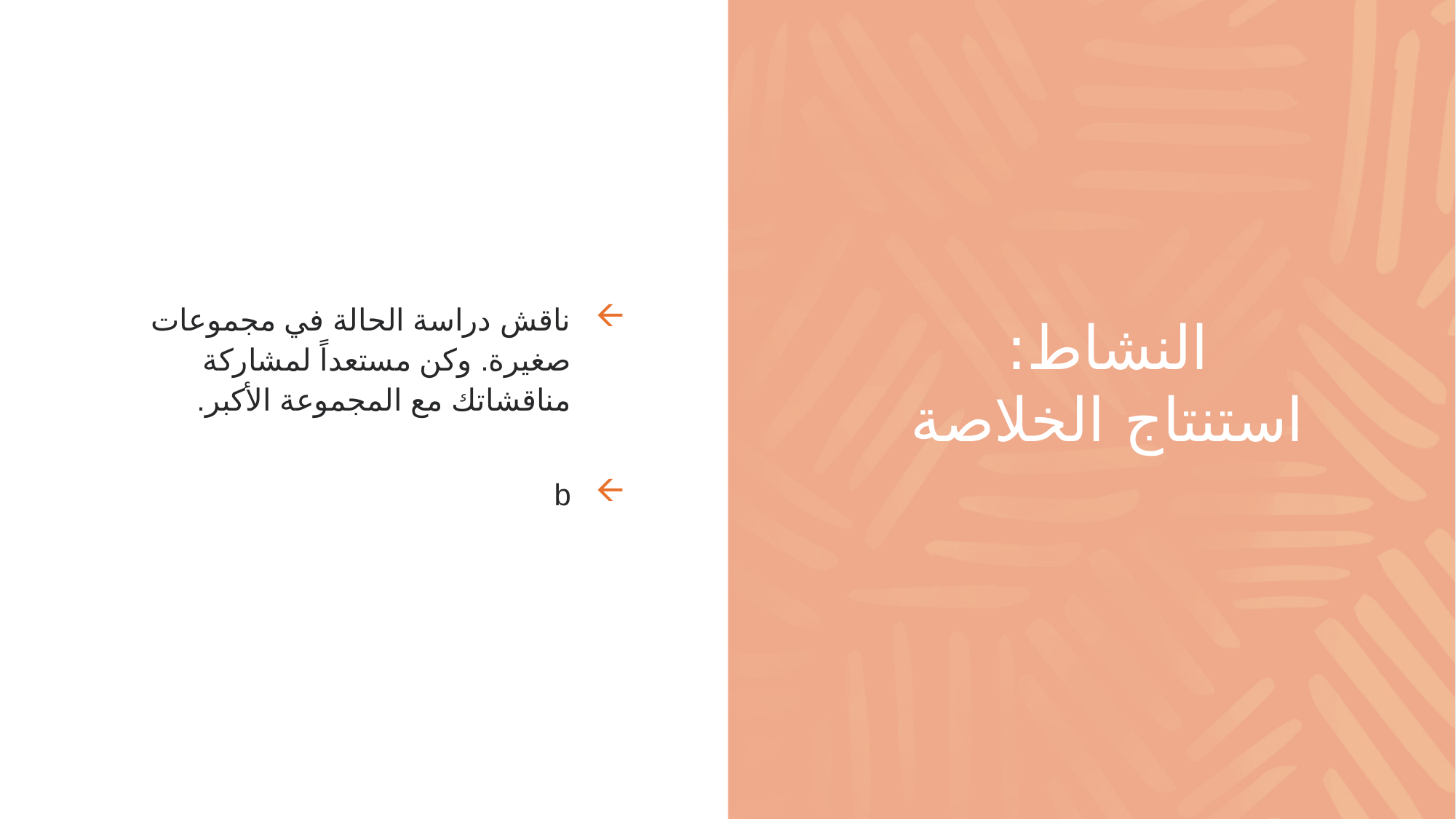

ناقش دراسة الحالة في مجموعات صغيرة. وكن مستعداً لمشاركة مناقشاتك مع المجموعة الأكبر.
b
# النشاط: استنتاج الخلاصة